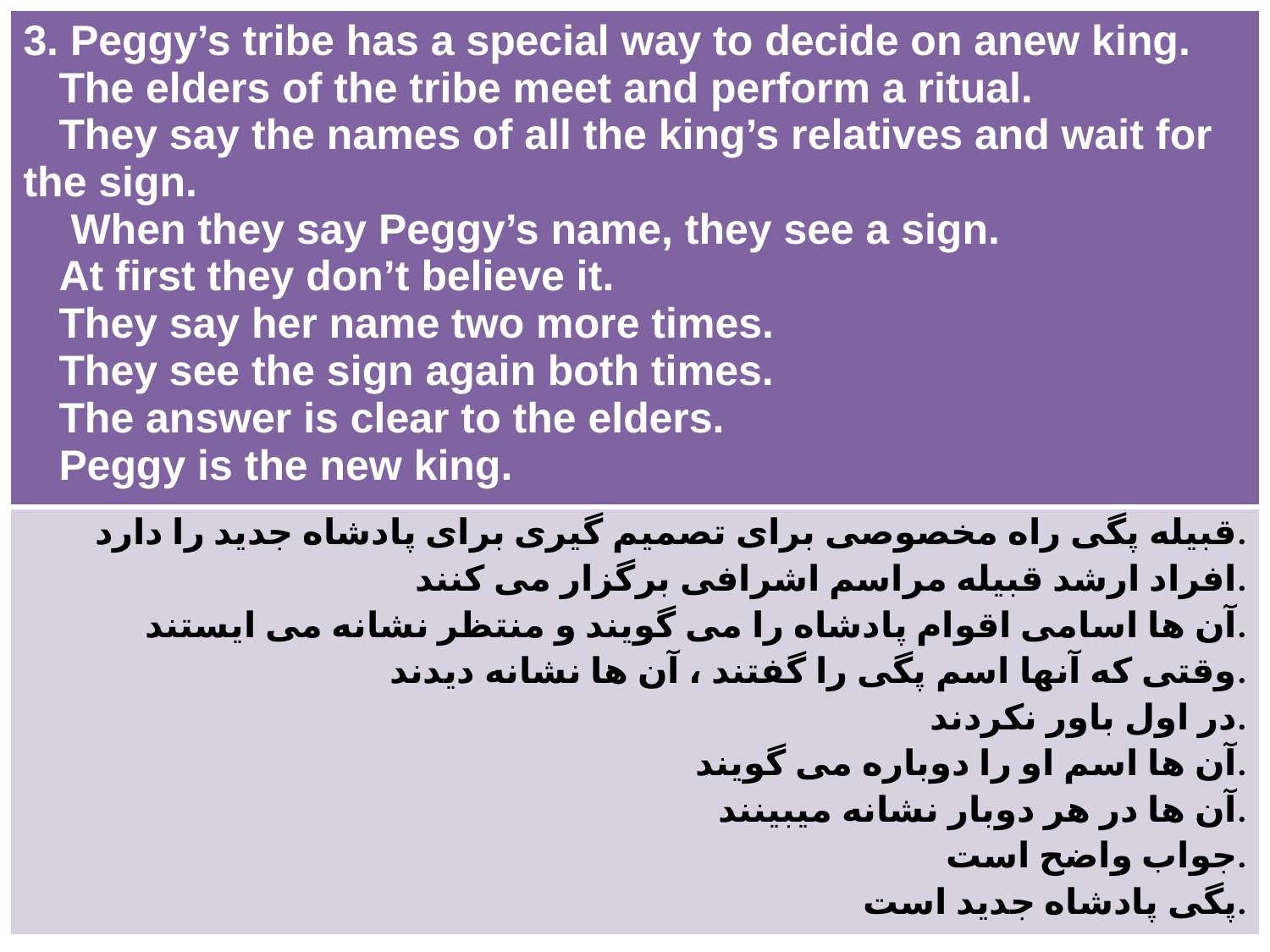

| 3. Peggy’s tribe has a special way to decide on anew king. The elders of the tribe meet and perform a ritual. They say the names of all the king’s relatives and wait for the sign. When they say Peggy’s name, they see a sign. At first they don’t believe it. They say her name two more times. They see the sign again both times. The answer is clear to the elders. Peggy is the new king. |
| --- |
| قبیله پگی راه مخصوصی برای تصمیم گیری برای پادشاه جدید را دارد. افراد ارشد قبیله مراسم اشرافی برگزار می کنند. آن ها اسامی اقوام پادشاه را می گویند و منتظر نشانه می ایستند. وقتی که آنها اسم پگی را گفتند ، آن ها نشانه دیدند. در اول باور نکردند. آن ها اسم او را دوباره می گویند. آن ها در هر دوبار نشانه میبینند. جواب واضح است. پگی پادشاه جدید است. |